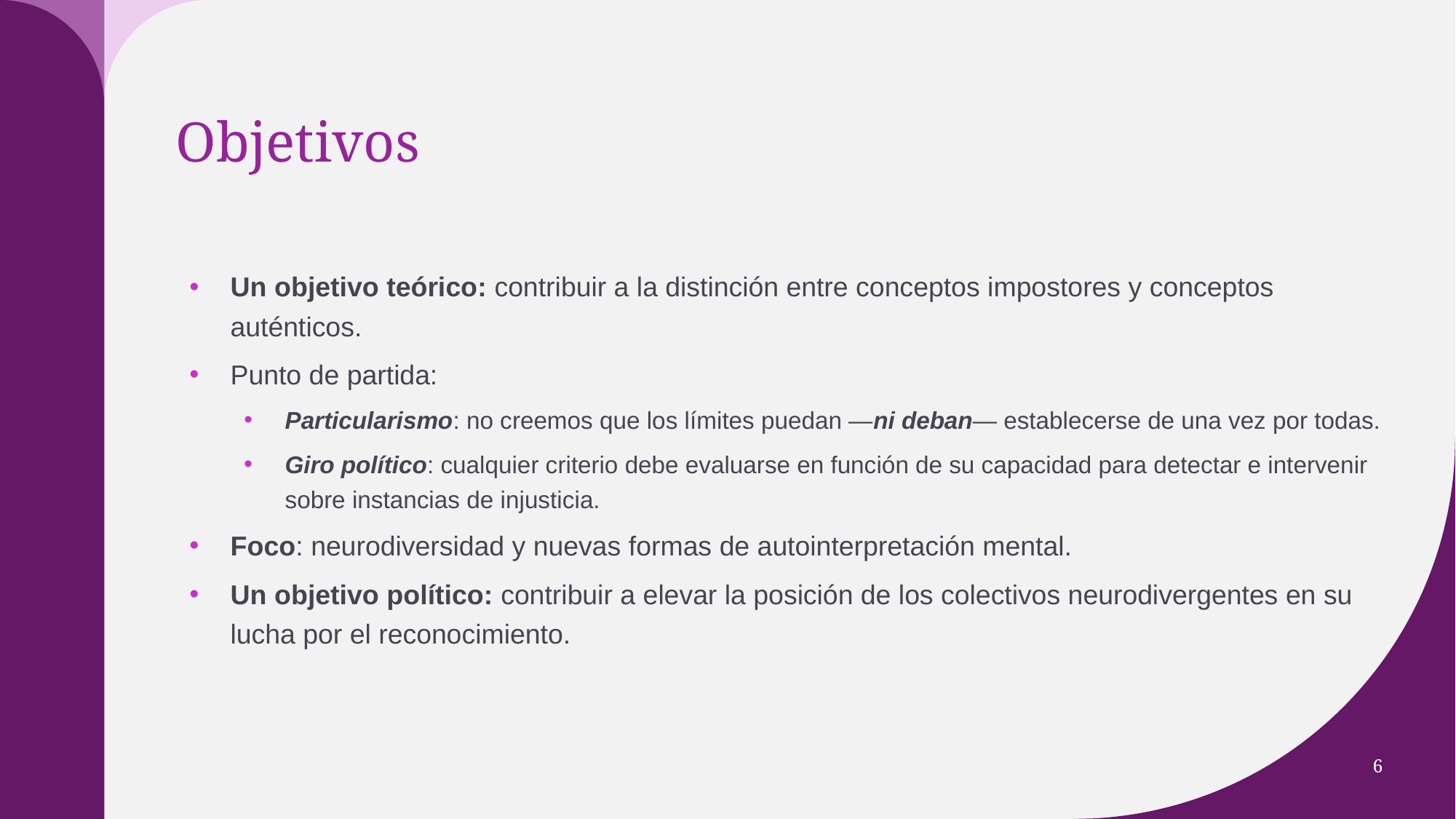

# Objetivos
Un objetivo teórico: contribuir a la distinción entre conceptos impostores y conceptos auténticos.
Punto de partida:
Particularismo: no creemos que los límites puedan —ni deban— establecerse de una vez por todas.
Giro político: cualquier criterio debe evaluarse en función de su capacidad para detectar e intervenir sobre instancias de injusticia.
Foco: neurodiversidad y nuevas formas de autointerpretación mental.
Un objetivo político: contribuir a elevar la posición de los colectivos neurodivergentes en su lucha por el reconocimiento.
6